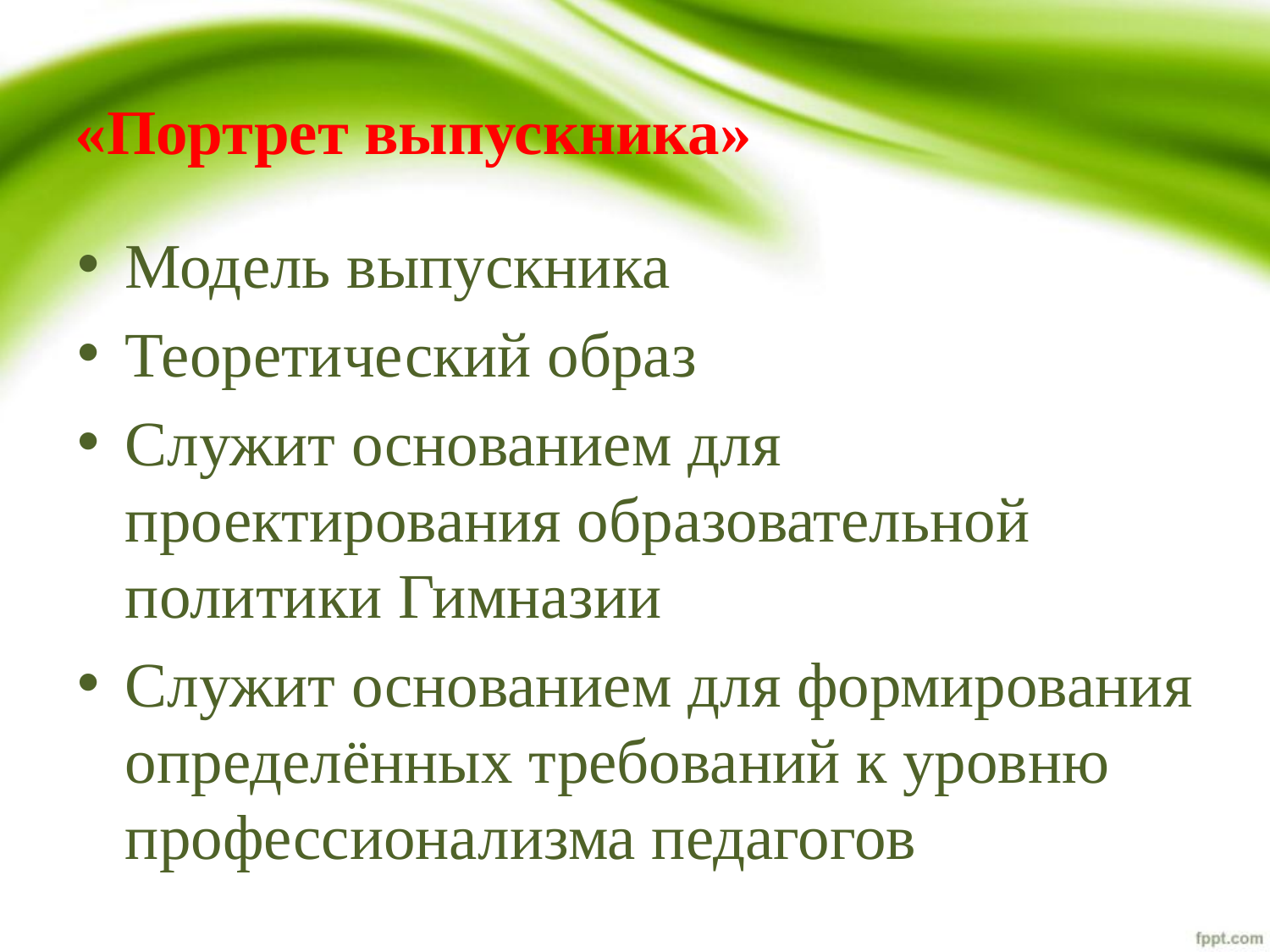

# «Портрет выпускника»
Модель выпускника
Теоретический образ
Служит основанием для проектирования образовательной политики Гимназии
Служит основанием для формирования определённых требований к уровню профессионализма педагогов